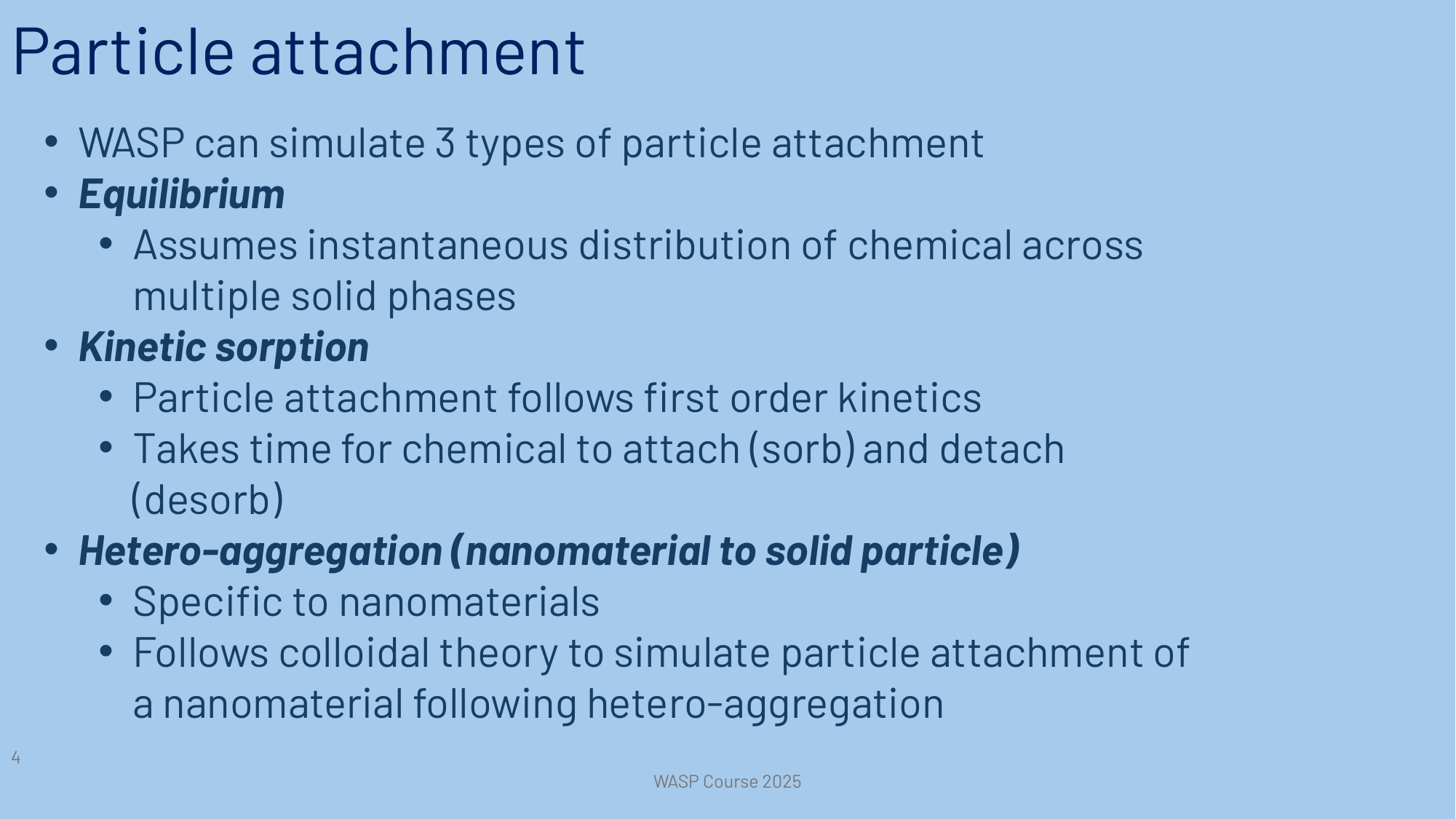

Particle attachment
WASP can simulate 3 types of particle attachment
Equilibrium
Assumes instantaneous distribution of chemical across multiple solid phases
Kinetic sorption
Particle attachment follows first order kinetics
Takes time for chemical to attach (sorb) and detach (desorb)
Hetero-aggregation (nanomaterial to solid particle)
Specific to nanomaterials
Follows colloidal theory to simulate particle attachment of a nanomaterial following hetero-aggregation

4
WASP Course 2025